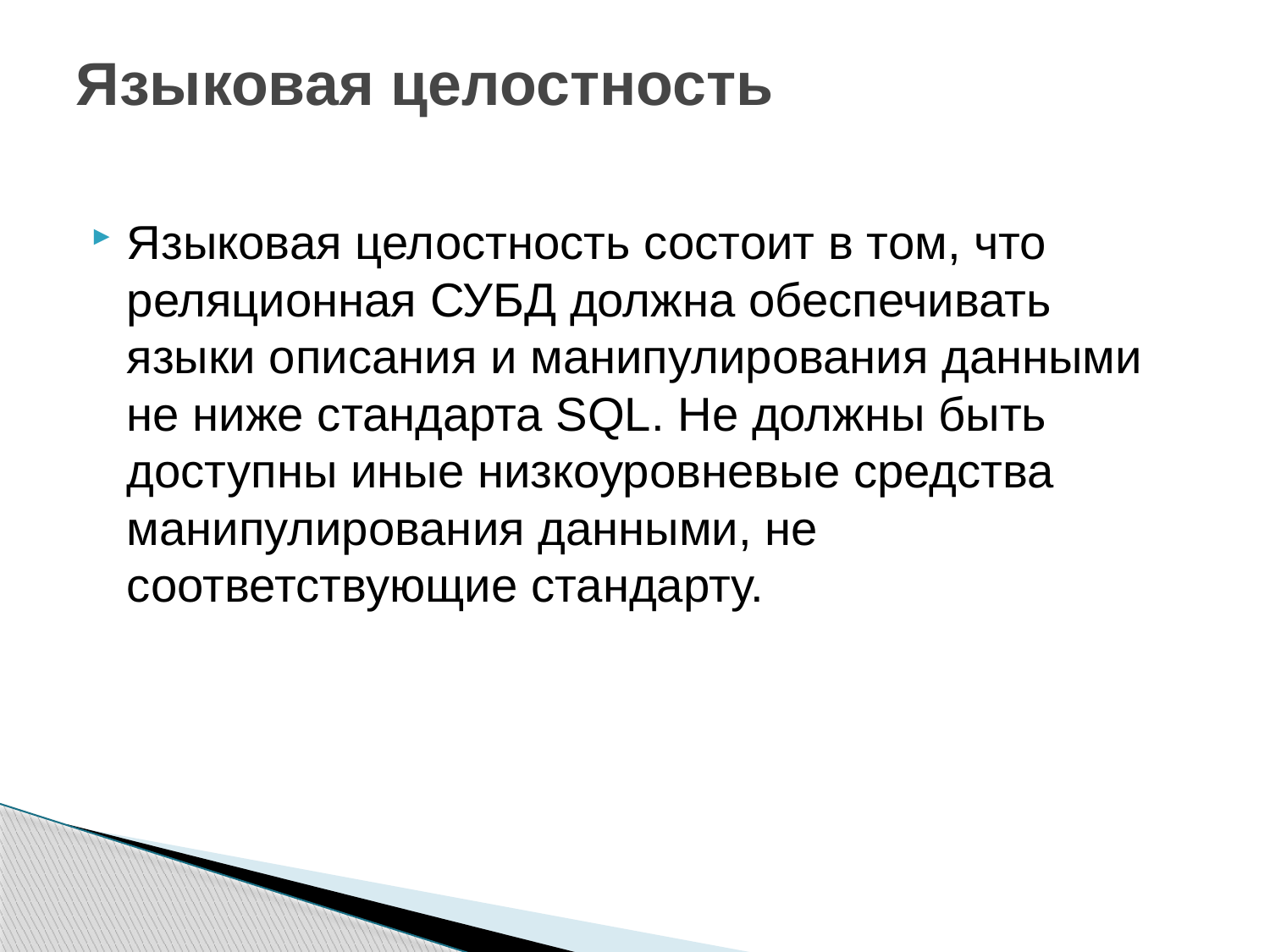

# Языковая целостность
Языковая целостность состоит в том, что реляционная СУБД должна обеспечивать языки описания и манипулирования данными не ниже стандарта SQL. Не должны быть доступны иные низкоуровневые средства манипулирования данными, не соответствующие стандарту.